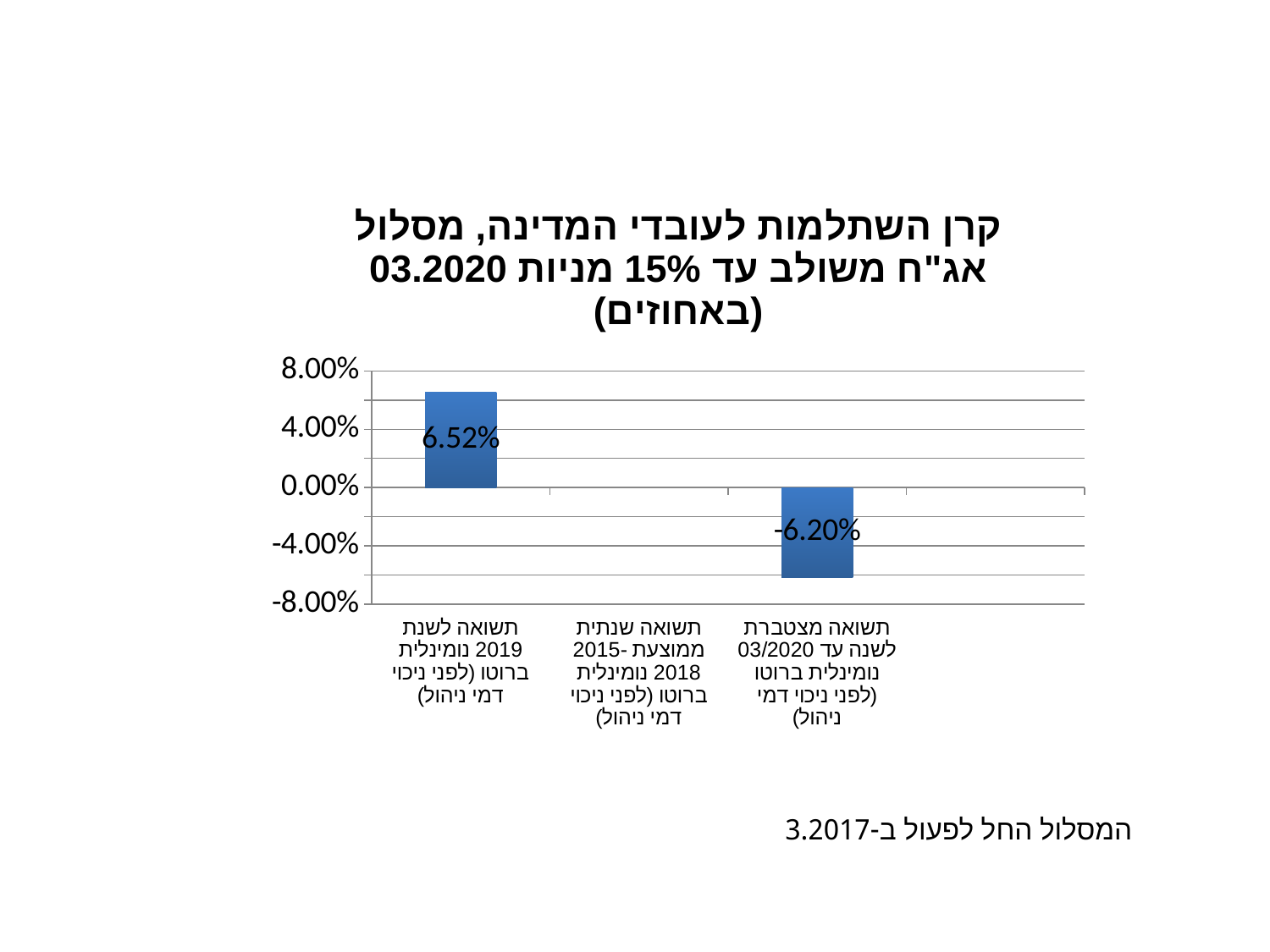

### Chart: קרן השתלמות לעובדי המדינה, מסלול אג"ח משולב עד 15% מניות 03.2020 (באחוזים)

| Category | קרן השתלמות לעובדי המדינה, מסלול כללי 05.2017 (באחוזים) |
|---|---|
| תשואה לשנת 2019 נומינלית ברוטו (לפני ניכוי דמי ניהול) | 0.0652 |
| תשואה שנתית ממוצעת 2015-2018 נומינלית ברוטו (לפני ניכוי דמי ניהול) | None |
| תשואה מצטברת לשנה עד 03/2020 נומינלית ברוטו (לפני ניכוי דמי ניהול) | -0.062 |
המסלול החל לפעול ב-3.2017